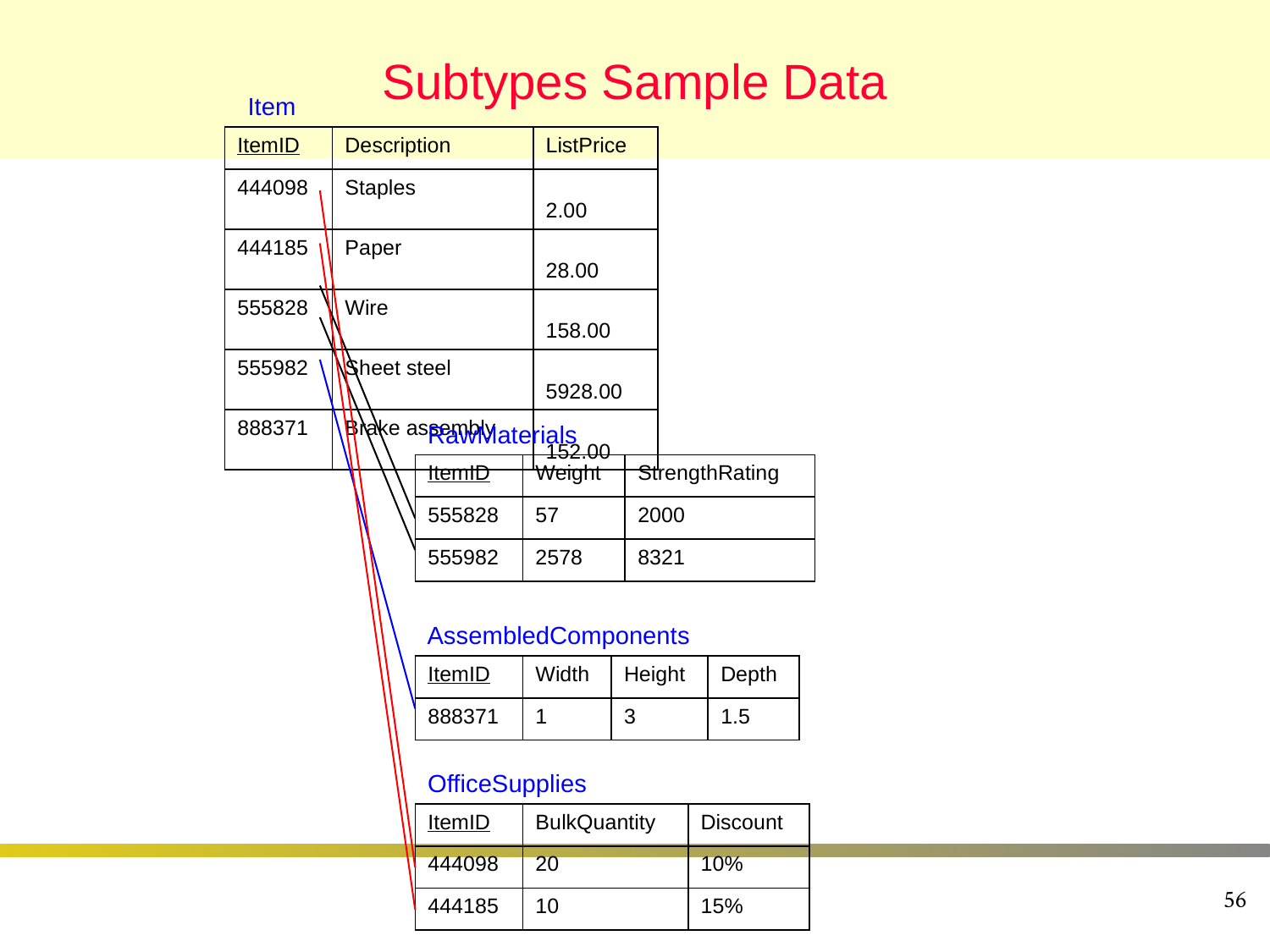

# Subtypes Sample Data
Item
| ItemID | Description | ListPrice |
| --- | --- | --- |
| 444098 | Staples | 2.00 |
| 444185 | Paper | 28.00 |
| 555828 | Wire | 158.00 |
| 555982 | Sheet steel | 5928.00 |
| 888371 | Brake assembly | 152.00 |

RawMaterials
| ItemID | Weight | StrengthRating |
| --- | --- | --- |
| 555828 | 57 | 2000 |
| 555982 | 2578 | 8321 |
AssembledComponents
| ItemID | Width | Height | Depth |
| --- | --- | --- | --- |
| 888371 | 1 | 3 | 1.5 |
OfficeSupplies
| ItemID | BulkQuantity | Discount |
| --- | --- | --- |
| 444098 | 20 | 10% |
| 444185 | 10 | 15% |
56